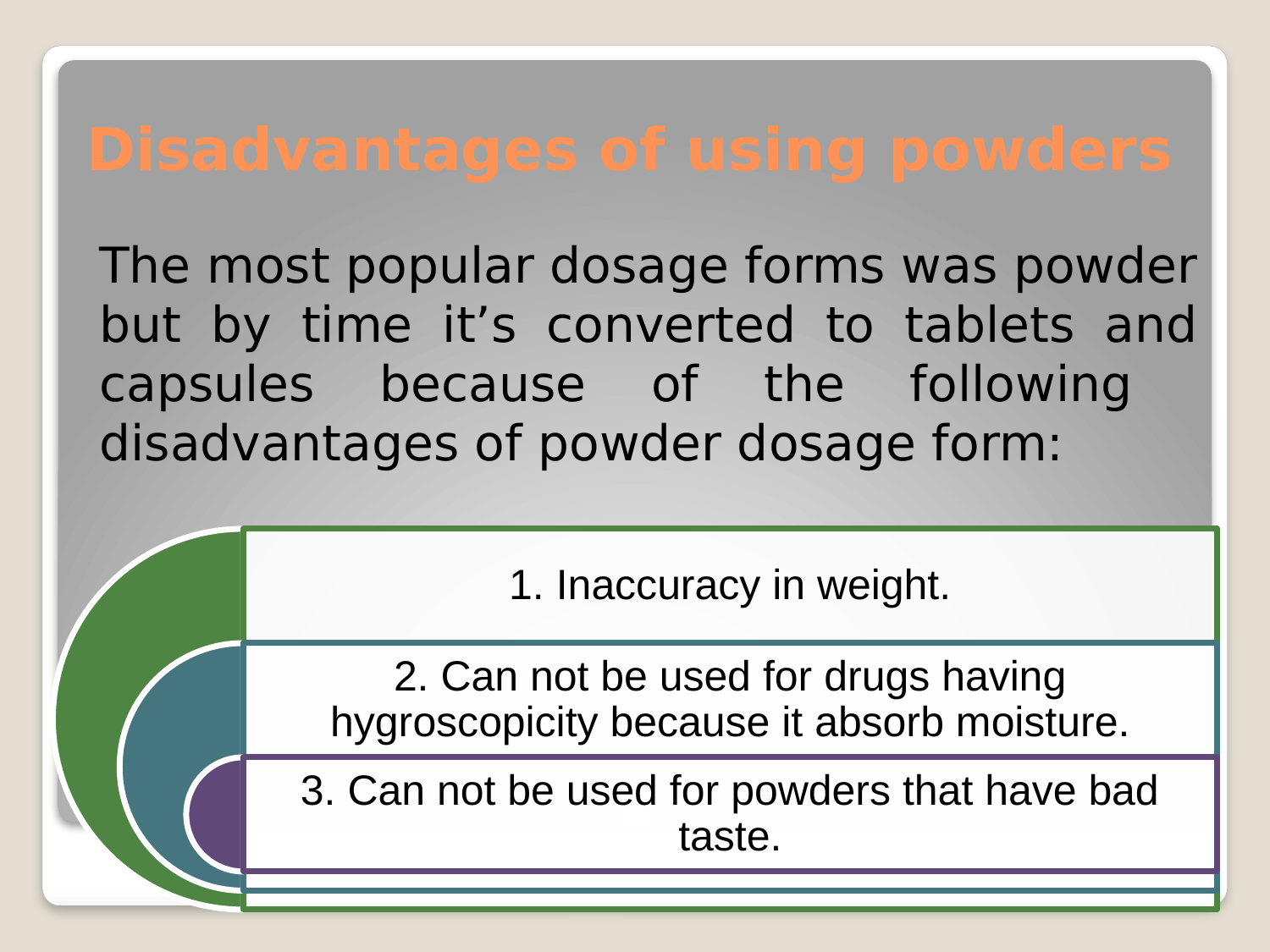

# Disadvantages of using powders
The most popular dosage forms was powder but by time it’s converted to tablets and capsules because of the following  disadvantages of powder dosage form:
1. Inaccuracy in weight.
2. Can not be used for drugs having hygroscopicity because it absorb moisture.
3. Can not be used for powders that have bad taste.